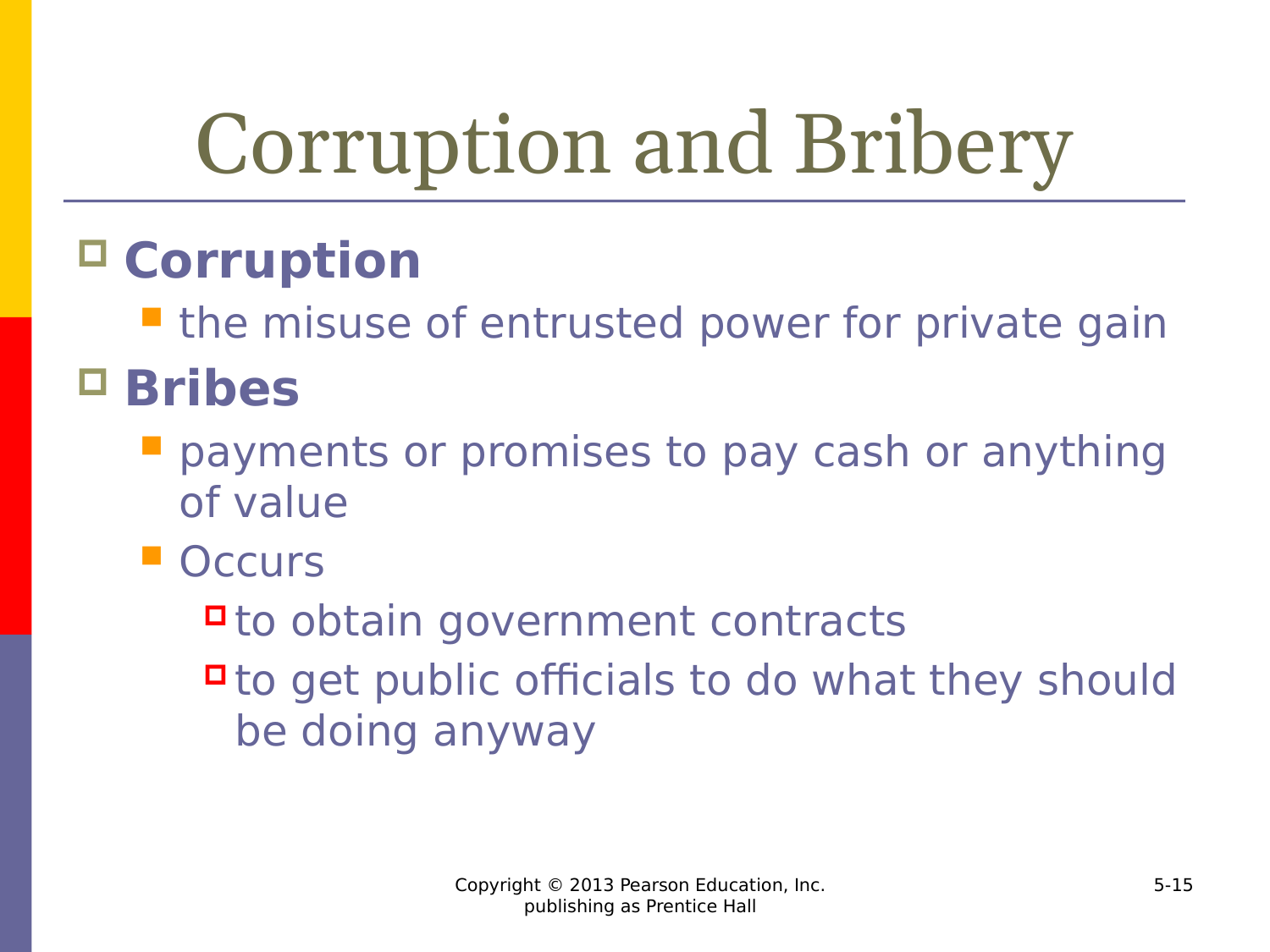

# Corruption and Bribery
Corruption
the misuse of entrusted power for private gain
Bribes
payments or promises to pay cash or anything of value
Occurs
to obtain government contracts
to get public officials to do what they should be doing anyway

Copyright © 2013 Pearson Education, Inc. publishing as Prentice Hall
5-15